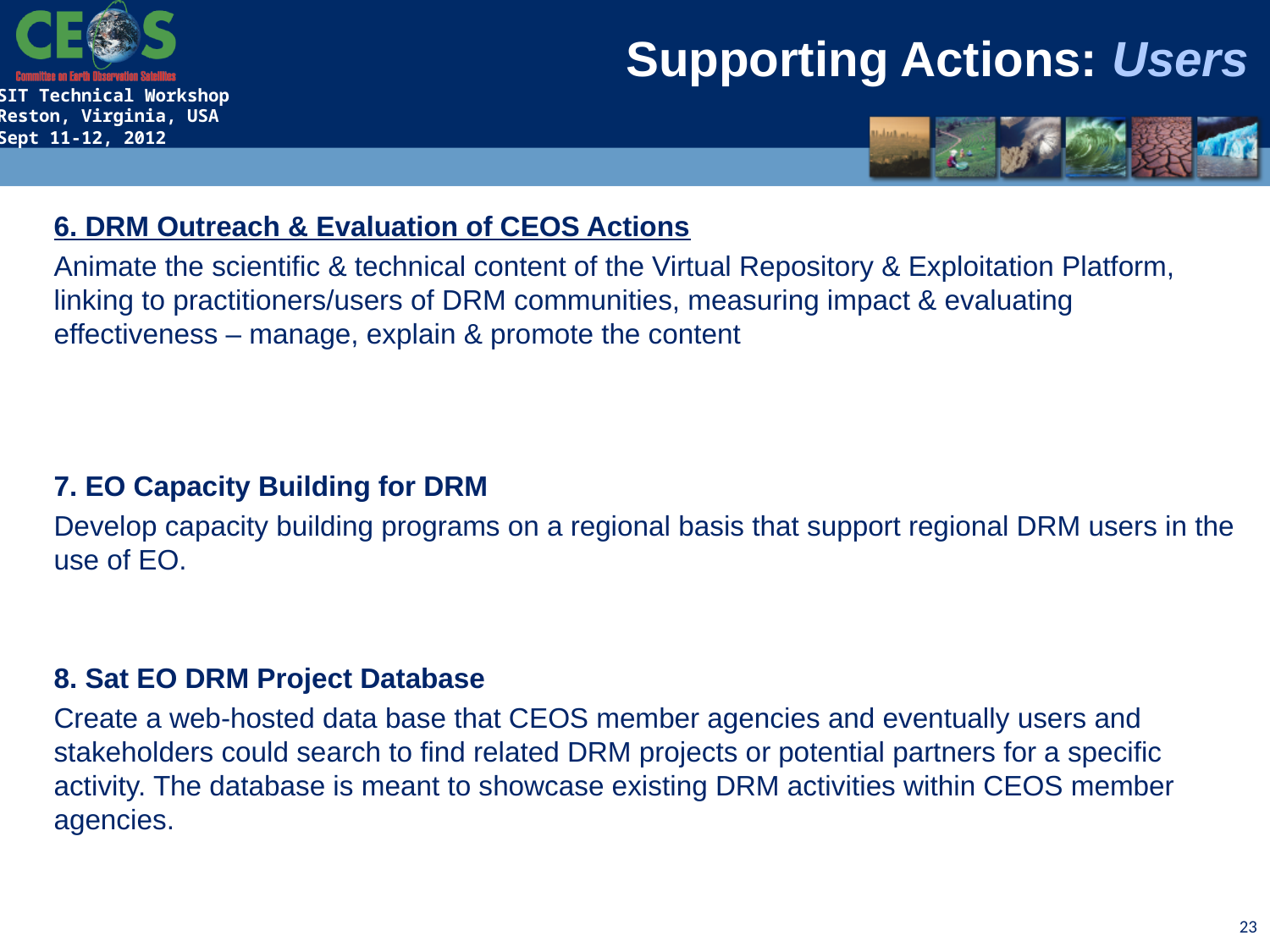

Supporting Actions: Users
6. DRM Outreach & Evaluation of CEOS Actions
Animate the scientific & technical content of the Virtual Repository & Exploitation Platform, linking to practitioners/users of DRM communities, measuring impact & evaluating effectiveness – manage, explain & promote the content

7. EO Capacity Building for DRM
Develop capacity building programs on a regional basis that support regional DRM users in the use of EO.

8. Sat EO DRM Project Database
Create a web-hosted data base that CEOS member agencies and eventually users and stakeholders could search to find related DRM projects or potential partners for a specific activity. The database is meant to showcase existing DRM activities within CEOS member agencies.

23